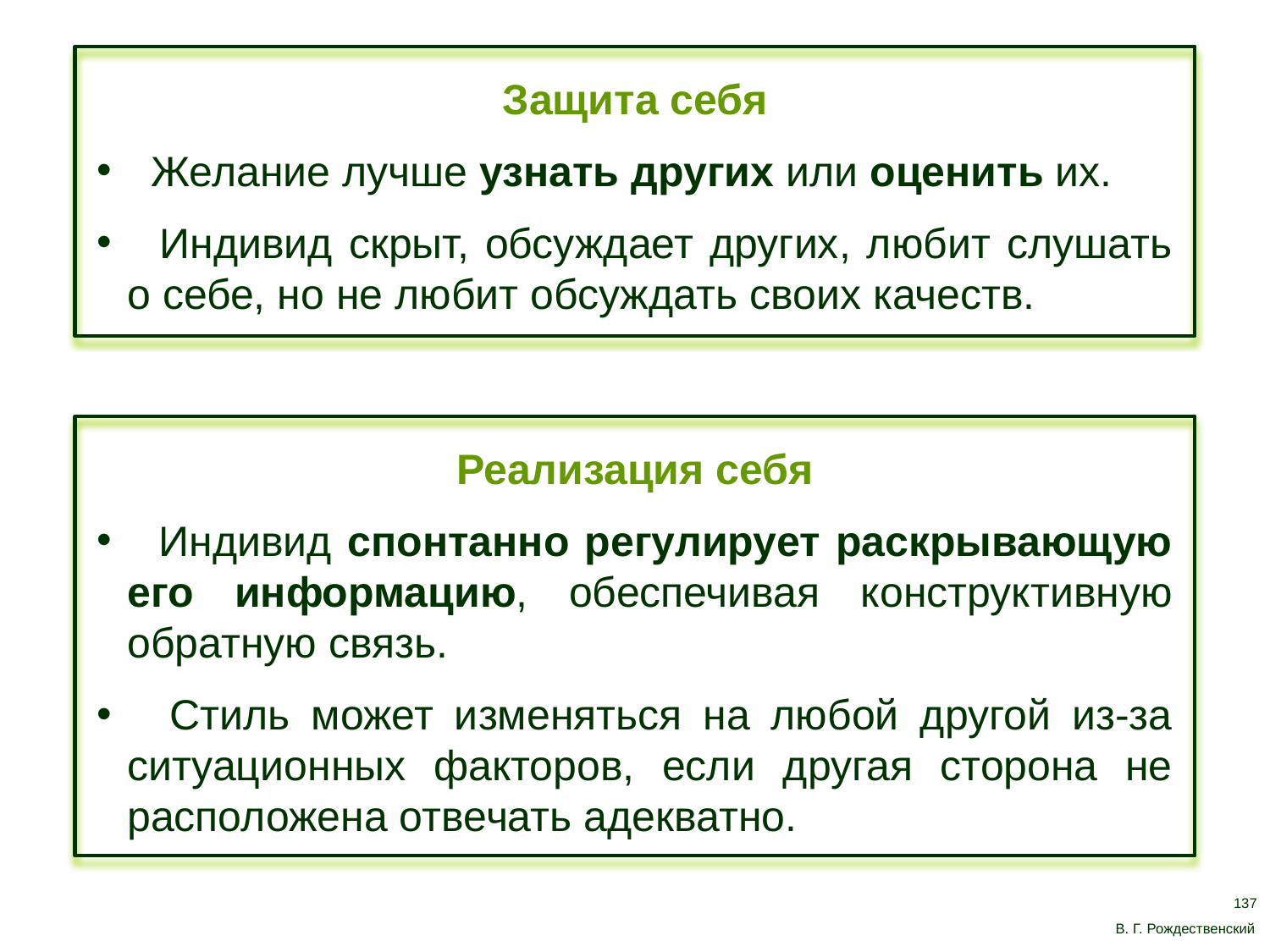

Защита себя

  Желание лучше узнать других или оценить их.

  Индивид скрыт, обсуждает других, любит слушать о себе, но не любит обсуждать своих качеств.

Реализация себя

  Индивид спонтанно регулирует раскрывающую его информацию, обеспечивая конструктивную обратную связь.

  Стиль может изменяться на любой другой из-за ситуационных факторов, если другая сторона не расположена отвечать адекватно.
137
В. Г. Рождественский